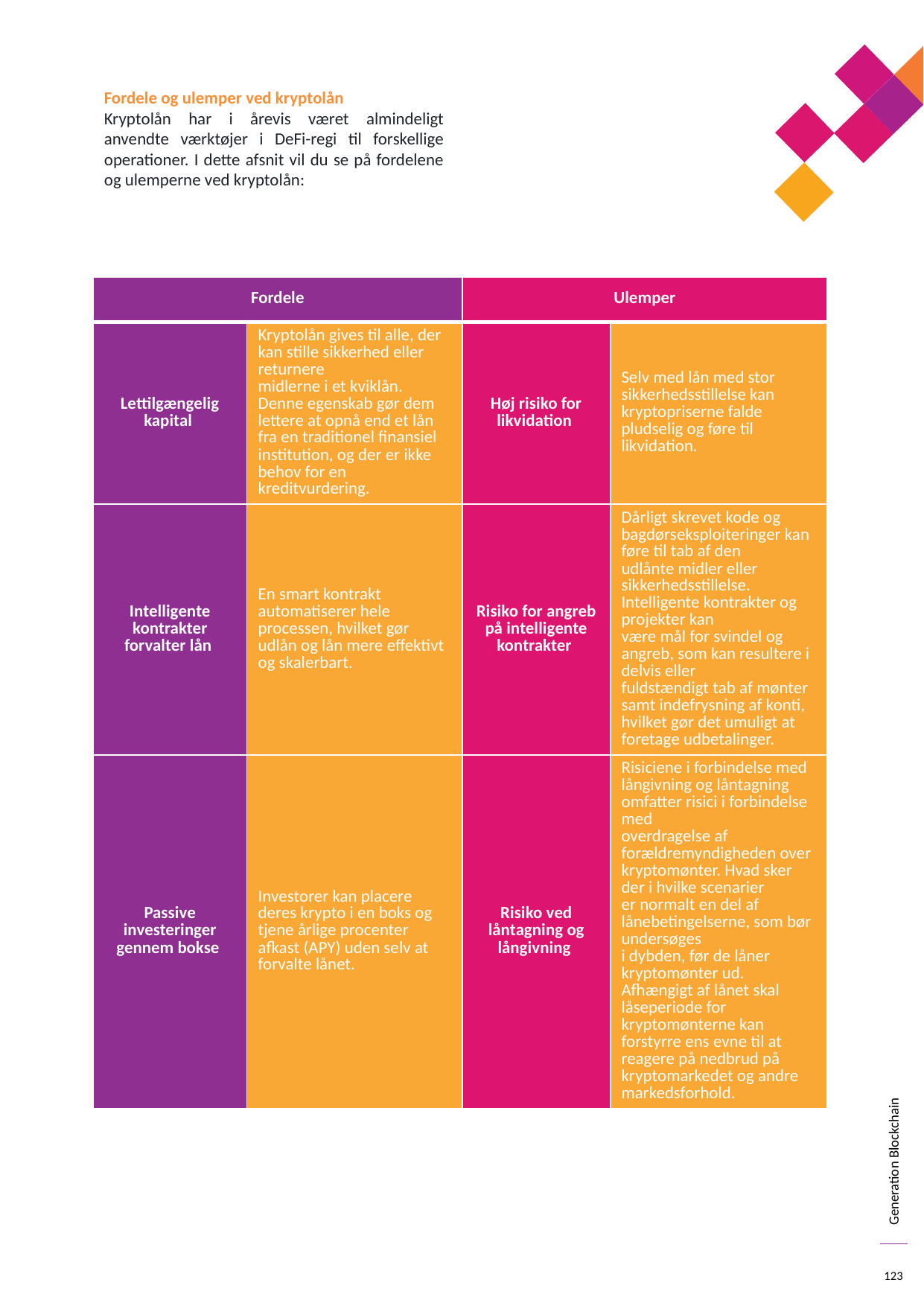

Fordele og ulemper ved kryptolån
Kryptolån har i årevis været almindeligt anvendte værktøjer i DeFi-regi til forskellige operationer. I dette afsnit vil du se på fordelene og ulemperne ved kryptolån:

| Fordele |  | Ulemper |  |
| --- | --- | --- | --- |
| Lettilgængelig kapital | Kryptolån gives til alle, der kan stille sikkerhed eller returnere midlerne i et kviklån. Denne egenskab gør dem lettere at opnå end et lån fra en traditionel finansiel institution, og der er ikke behov for en kreditvurdering. | Høj risiko for likvidation | Selv med lån med stor sikkerhedsstillelse kan kryptopriserne falde pludselig og føre til likvidation. |
| Intelligente kontrakter forvalter lån | En smart kontrakt automatiserer hele processen, hvilket gør udlån og lån mere effektivt og skalerbart. | Risiko for angreb på intelligente kontrakter | Dårligt skrevet kode og bagdørseksploiteringer kan føre til tab af den udlånte midler eller sikkerhedsstillelse. Intelligente kontrakter og projekter kan være mål for svindel og angreb, som kan resultere i delvis eller fuldstændigt tab af mønter samt indefrysning af konti, hvilket gør det umuligt at foretage udbetalinger. |
| Passive investeringer gennem bokse | Investorer kan placere deres krypto i en boks og tjene årlige procenter afkast (APY) uden selv at forvalte lånet. | Risiko ved låntagning og långivning | Risiciene i forbindelse med långivning og låntagning omfatter risici i forbindelse med overdragelse af forældremyndigheden over kryptomønter. Hvad sker der i hvilke scenarier er normalt en del af lånebetingelserne, som bør undersøges i dybden, før de låner kryptomønter ud. Afhængigt af lånet skal låseperiode for kryptomønterne kan forstyrre ens evne til at reagere på nedbrud på kryptomarkedet og andre markedsforhold. |
123